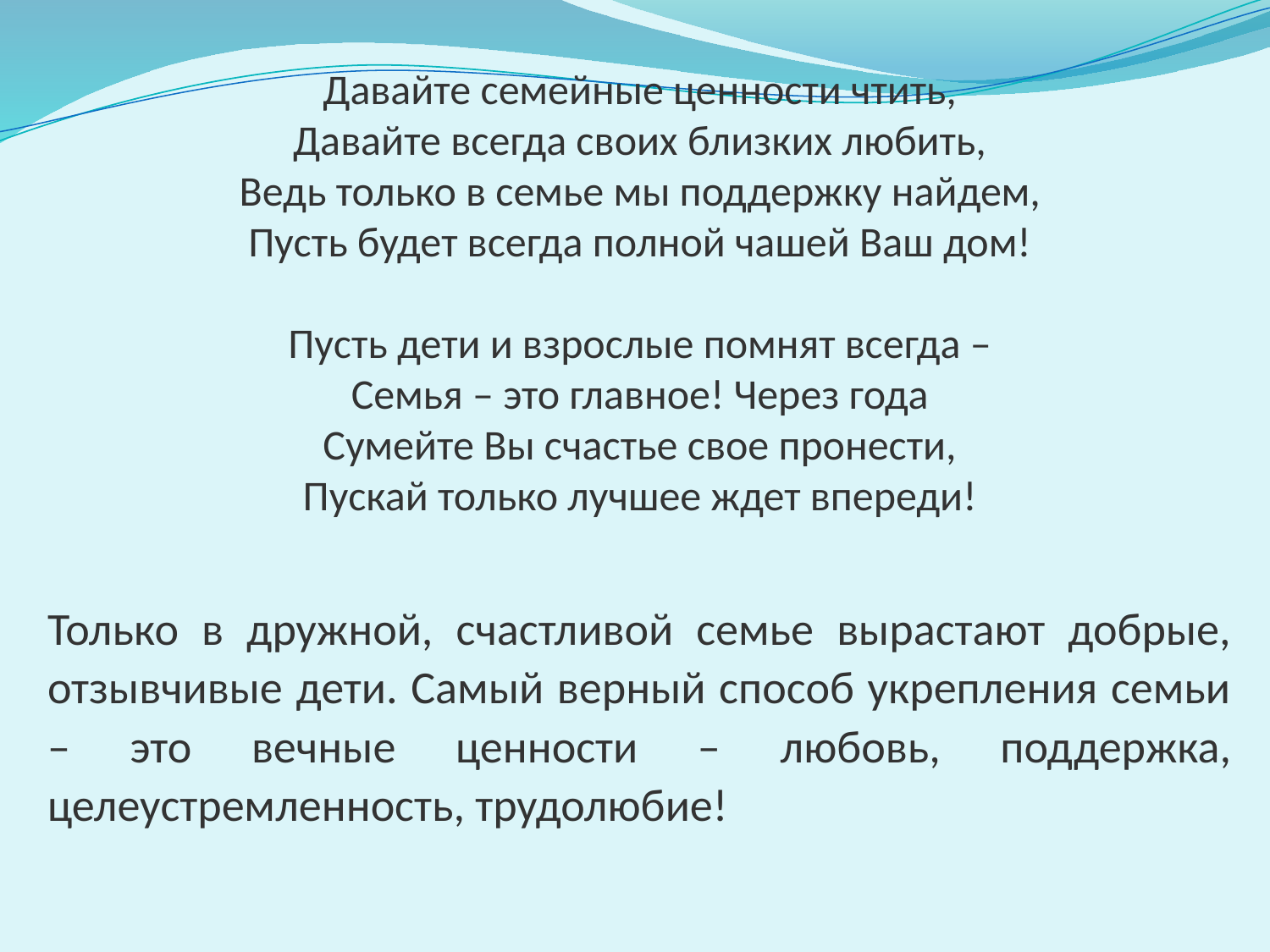

Давайте семейные ценности чтить,
Давайте всегда своих близких любить,
Ведь только в семье мы поддержку найдем,
Пусть будет всегда полной чашей Ваш дом!

Пусть дети и взрослые помнят всегда –
Семья – это главное! Через года
Сумейте Вы счастье свое пронести,
Пускай только лучшее ждет впереди!

Только в дружной, счастливой семье вырастают добрые, отзывчивые дети. Самый верный способ укрепления семьи – это вечные ценности – любовь, поддержка, целеустремленность, трудолюбие!